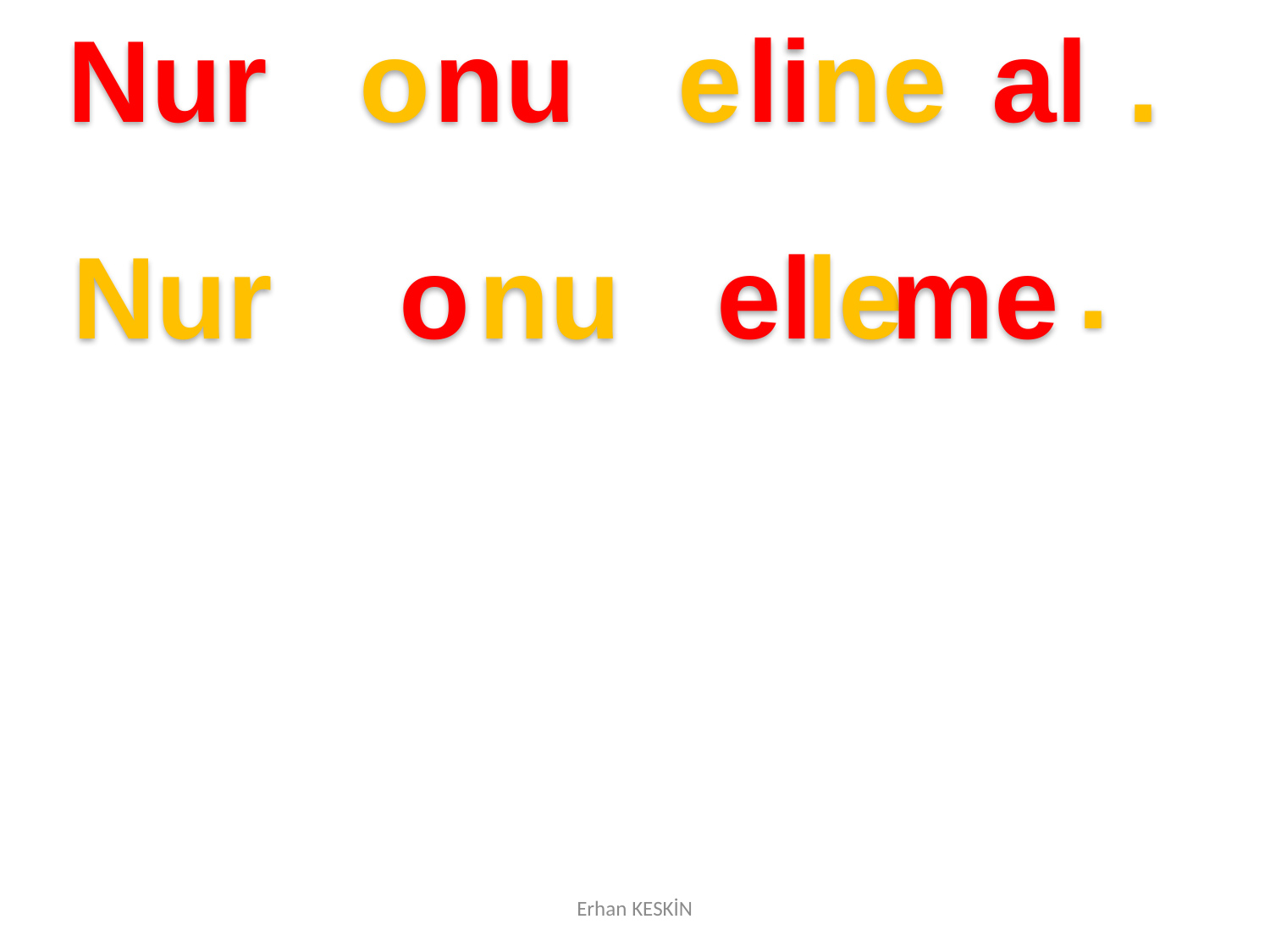

Nur
o
nu
e
li
ne
al
.
.
Nur
o
nu
el
le
me
Erhan KESKİN